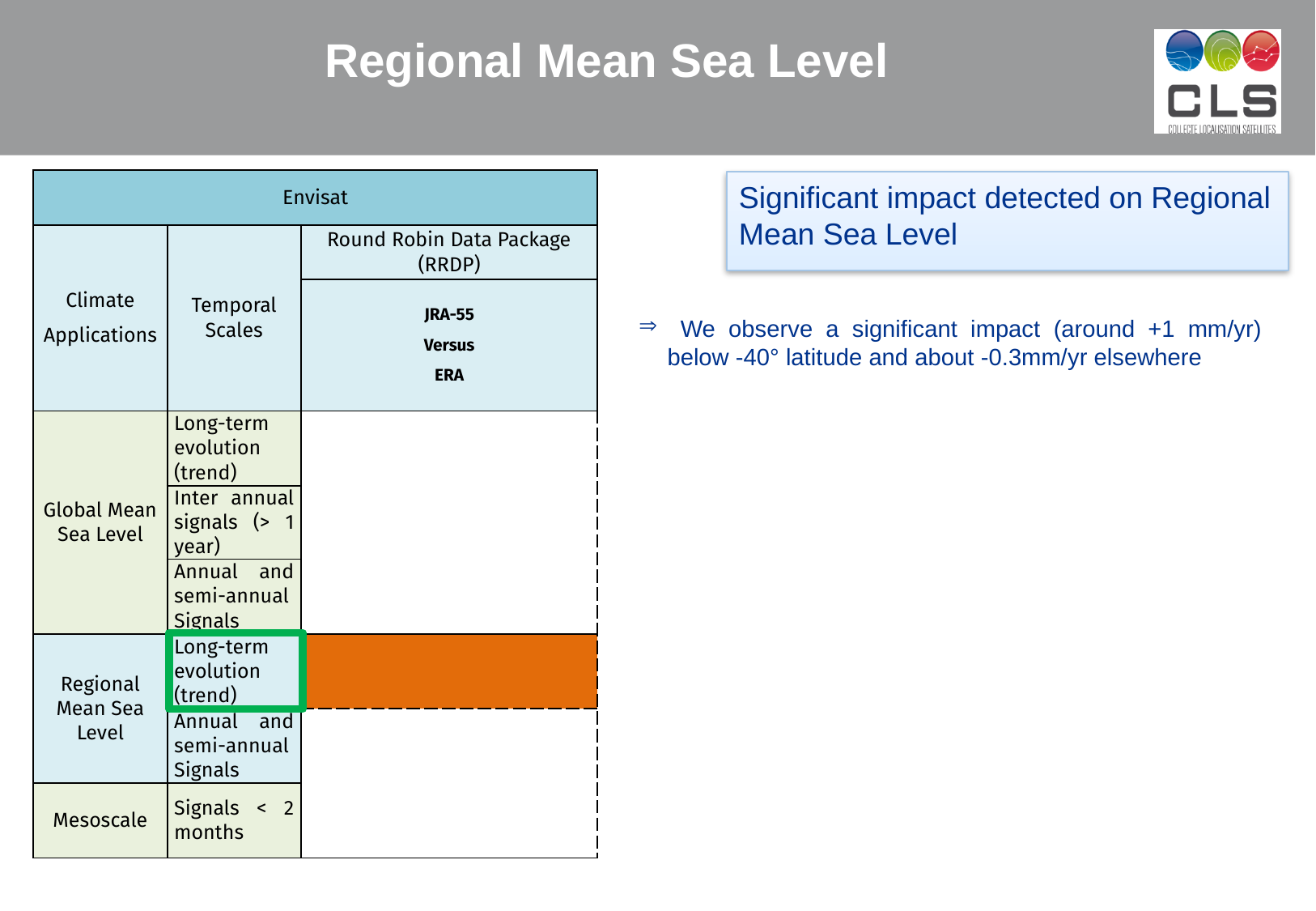

Regional Mean Sea Level
| Envisat |  |  |
| --- | --- | --- |
| Climate Applications | Temporal Scales | Round Robin Data Package (RRDP) |
|  |  | JRA-55 Versus ERA |
| Global Mean Sea Level | Long-term evolution (trend) |  |
|  | Inter annual signals (> 1 year) |  |
|  | Annual and semi-annual Signals |  |
| Regional Mean Sea Level | Long-term evolution (trend) |  |
|  | Annual and semi-annual Signals |  |
| Mesoscale | Signals < 2 months |  |
Significant impact detected on Regional Mean Sea Level

 We observe a significant impact (around +1 mm/yr) below -40° latitude and about -0.3mm/yr elsewhere